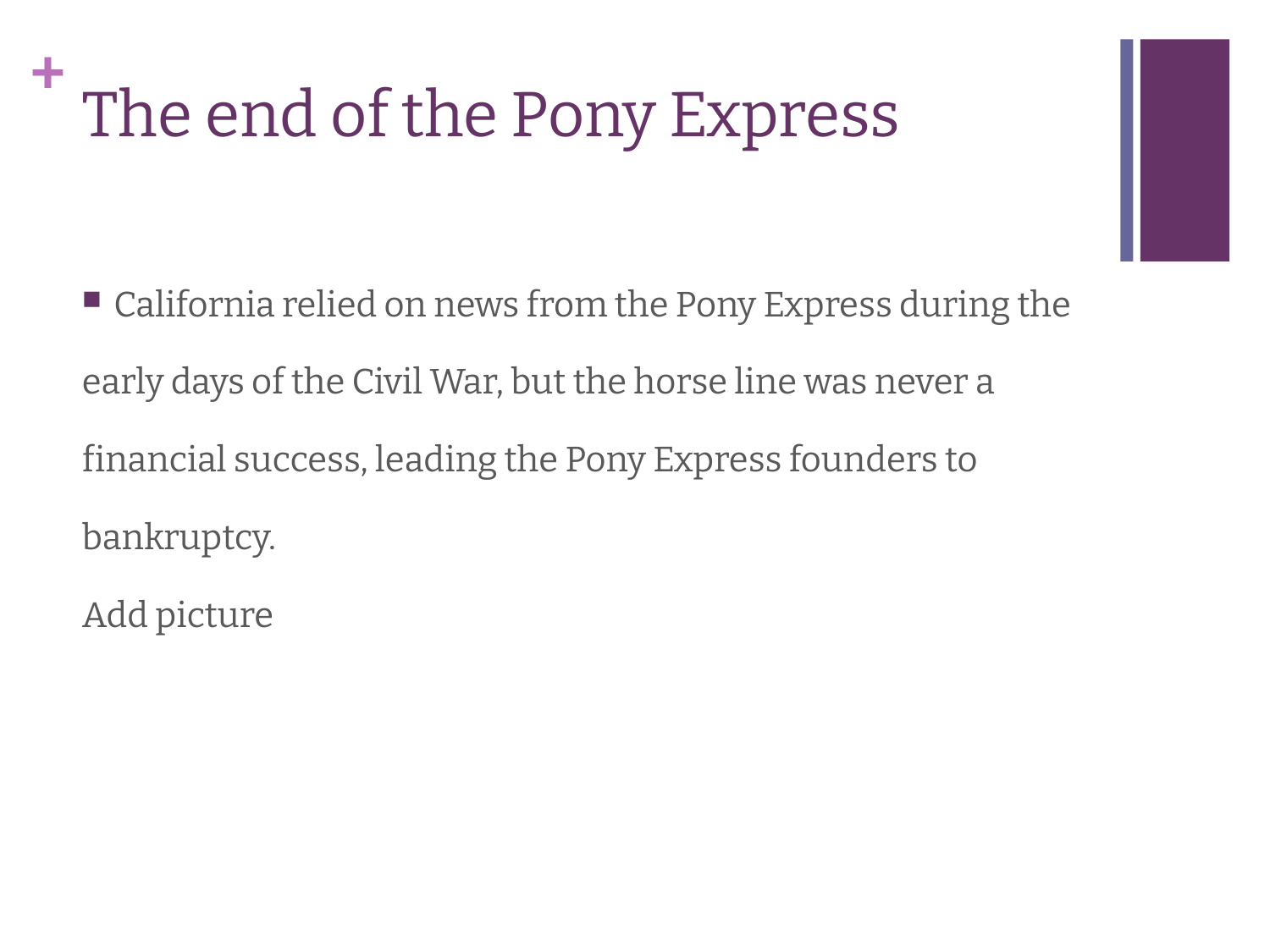

# The end of the Pony Express
California relied on news from the Pony Express during the
early days of the Civil War, but the horse line was never a
financial success, leading the Pony Express founders to
bankruptcy.
Add picture